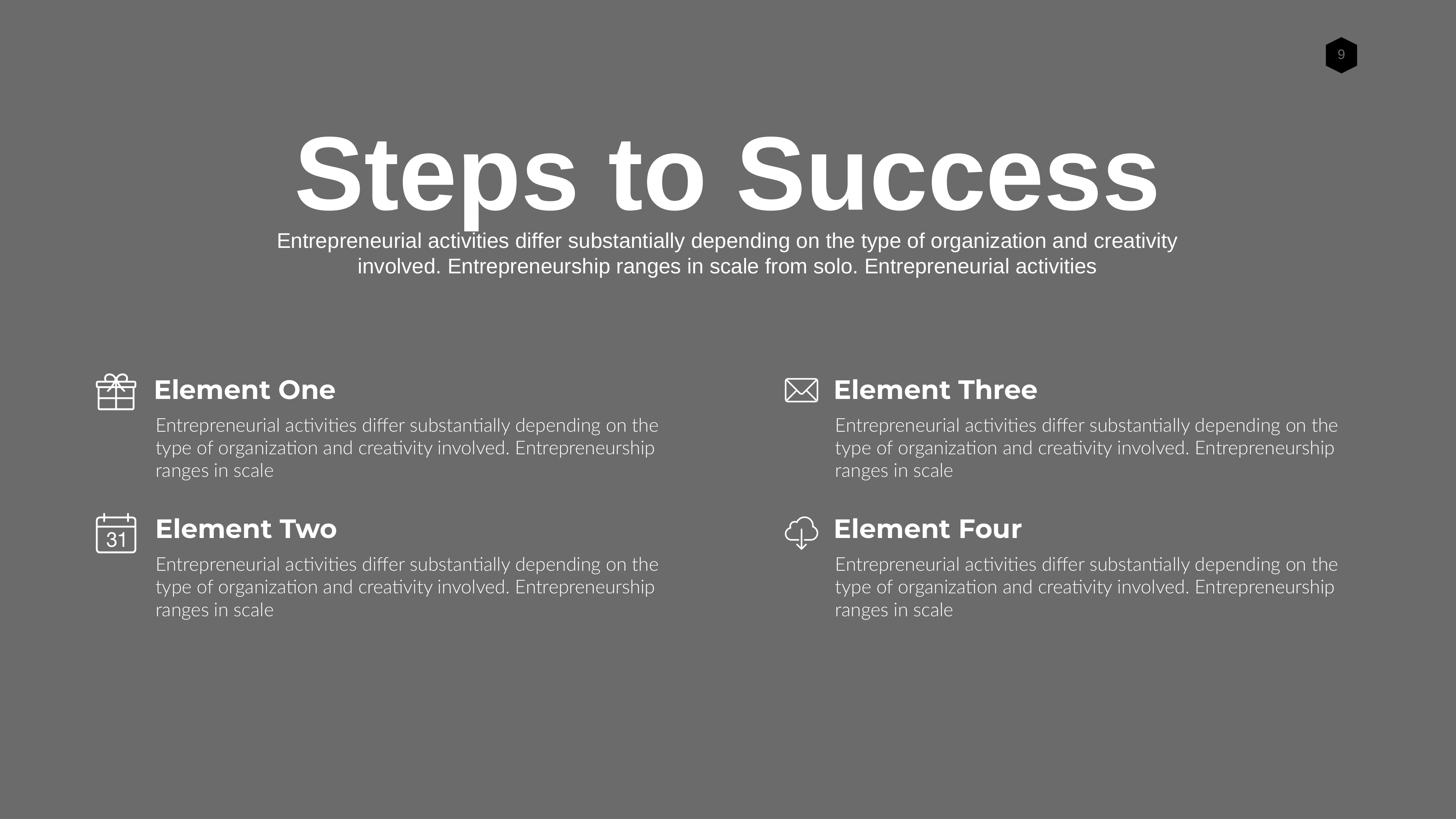

Steps to Success
Entrepreneurial activities differ substantially depending on the type of organization and creativity involved. Entrepreneurship ranges in scale from solo. Entrepreneurial activities
Element One
Element Three

Entrepreneurial activities differ substantially depending on the type of organization and creativity involved. Entrepreneurship ranges in scale
Entrepreneurial activities differ substantially depending on the type of organization and creativity involved. Entrepreneurship ranges in scale
Element Two
Element Four

Entrepreneurial activities differ substantially depending on the type of organization and creativity involved. Entrepreneurship ranges in scale
Entrepreneurial activities differ substantially depending on the type of organization and creativity involved. Entrepreneurship ranges in scale